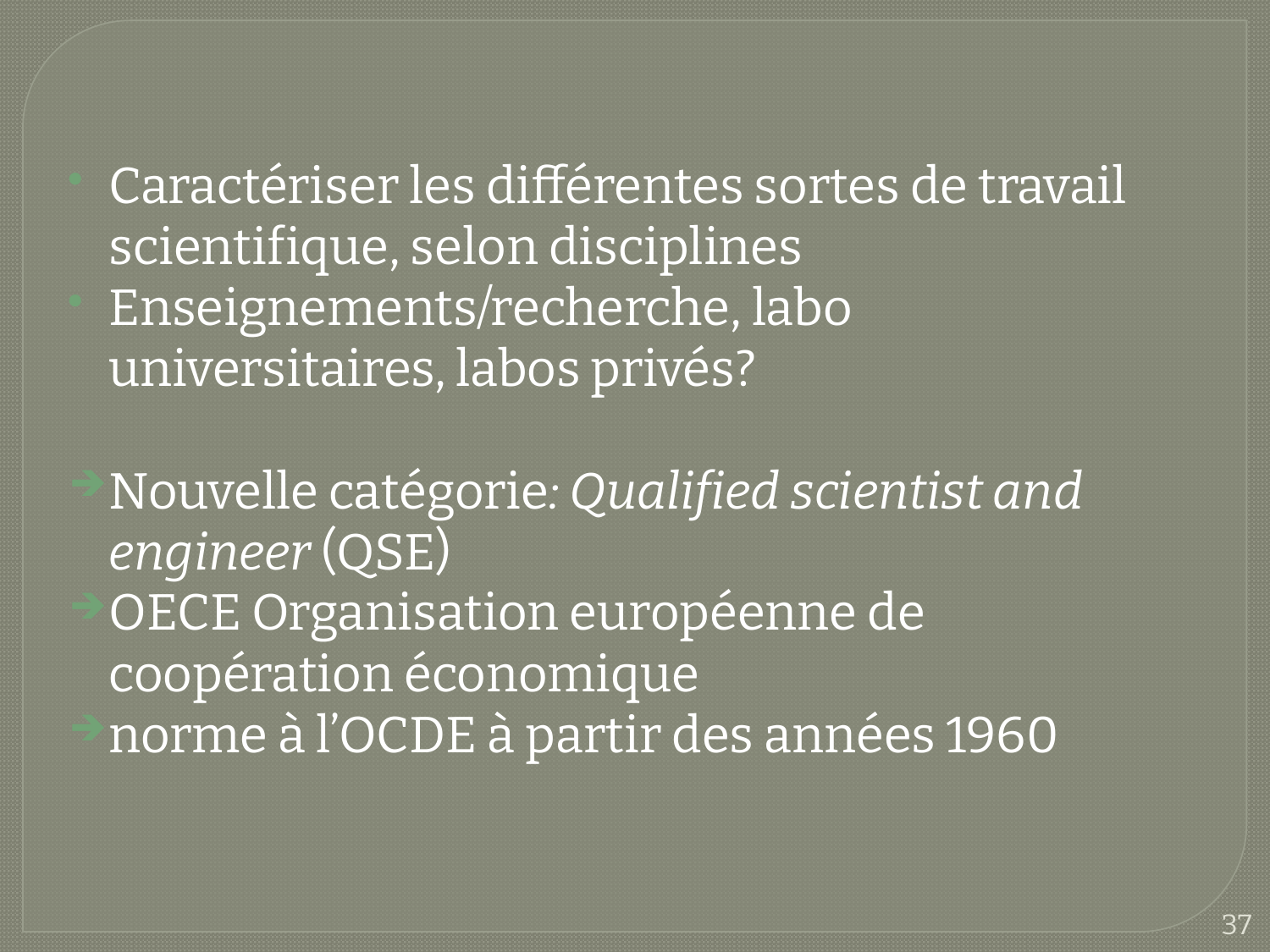

Caractériser les différentes sortes de travail scientifique, selon disciplines
Enseignements/recherche, labo universitaires, labos privés?

Nouvelle catégorie: Qualified scientist and engineer (QSE)
OECE Organisation européenne de coopération économique
norme à l’OCDE à partir des années 1960
37